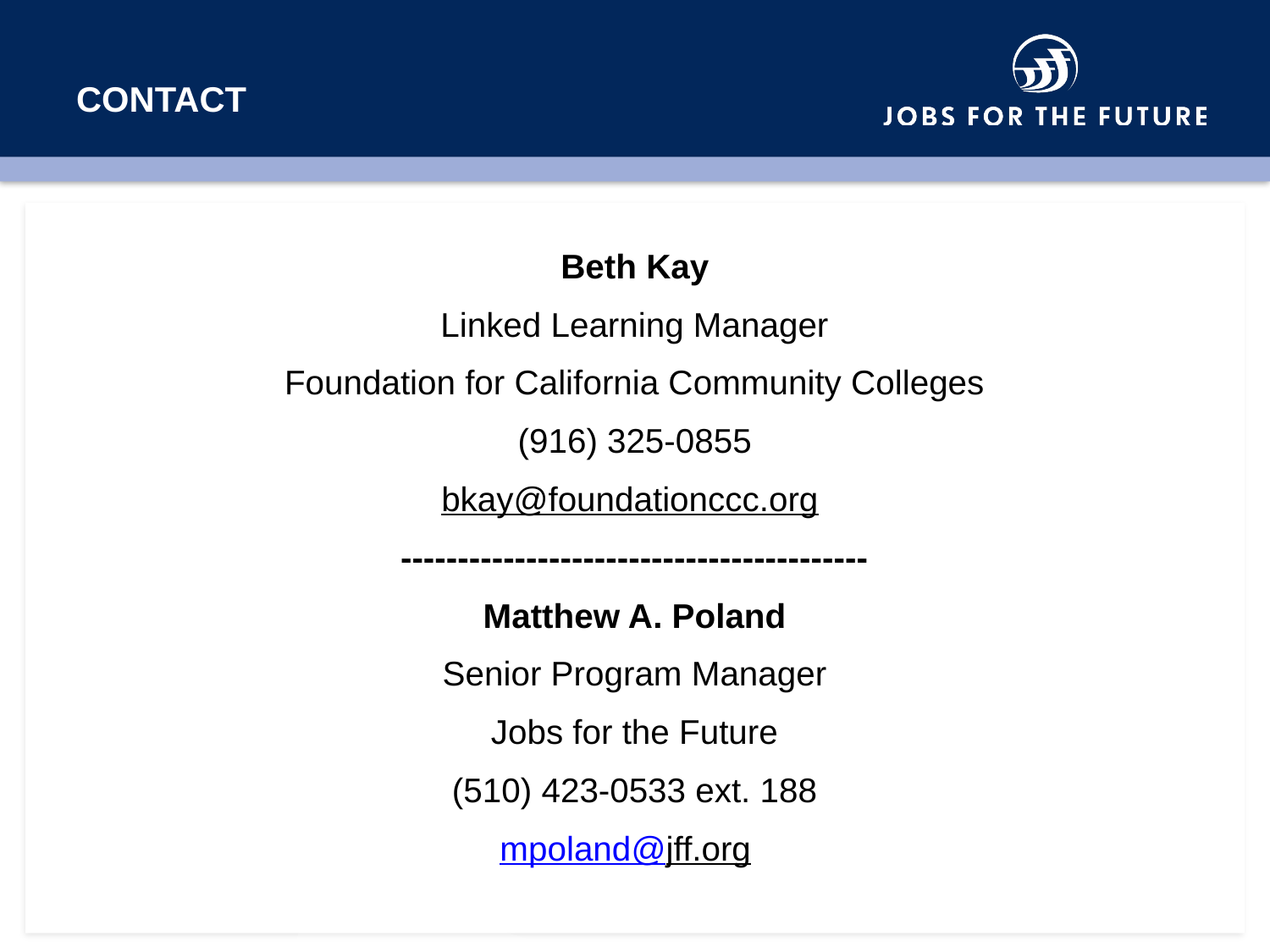

# Contact
Beth Kay
Linked Learning Manager
Foundation for California Community Colleges
(916) 325-0855
bkay@foundationccc.org
-----------------------------------------
Matthew A. Poland
Senior Program Manager
Jobs for the Future
(510) 423-0533 ext. 188
mpoland@jff.org